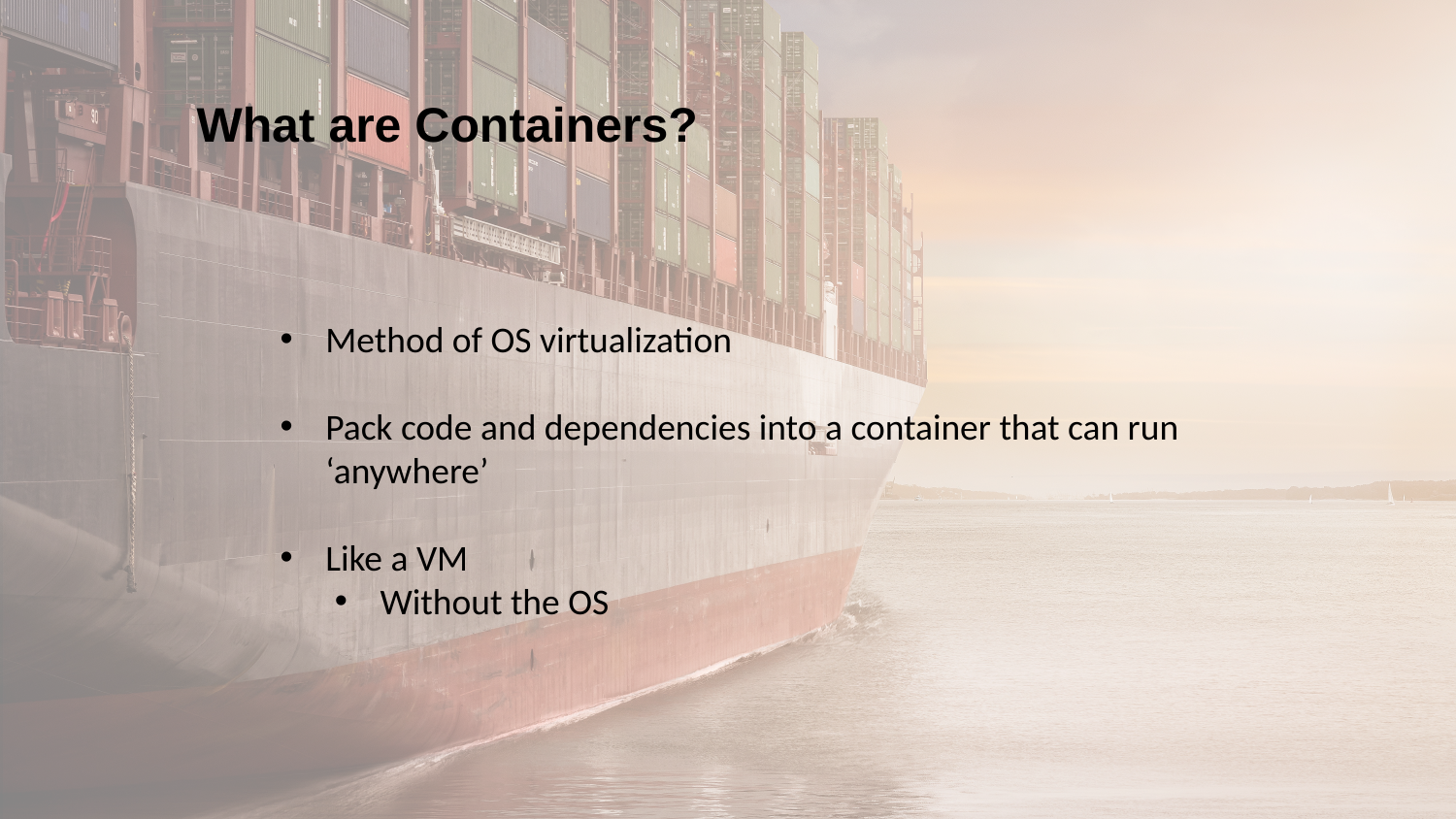

# What are Containers?

Method of OS virtualization

Pack code and dependencies into a container that can run ‘anywhere’

Like a VM
Without the OS